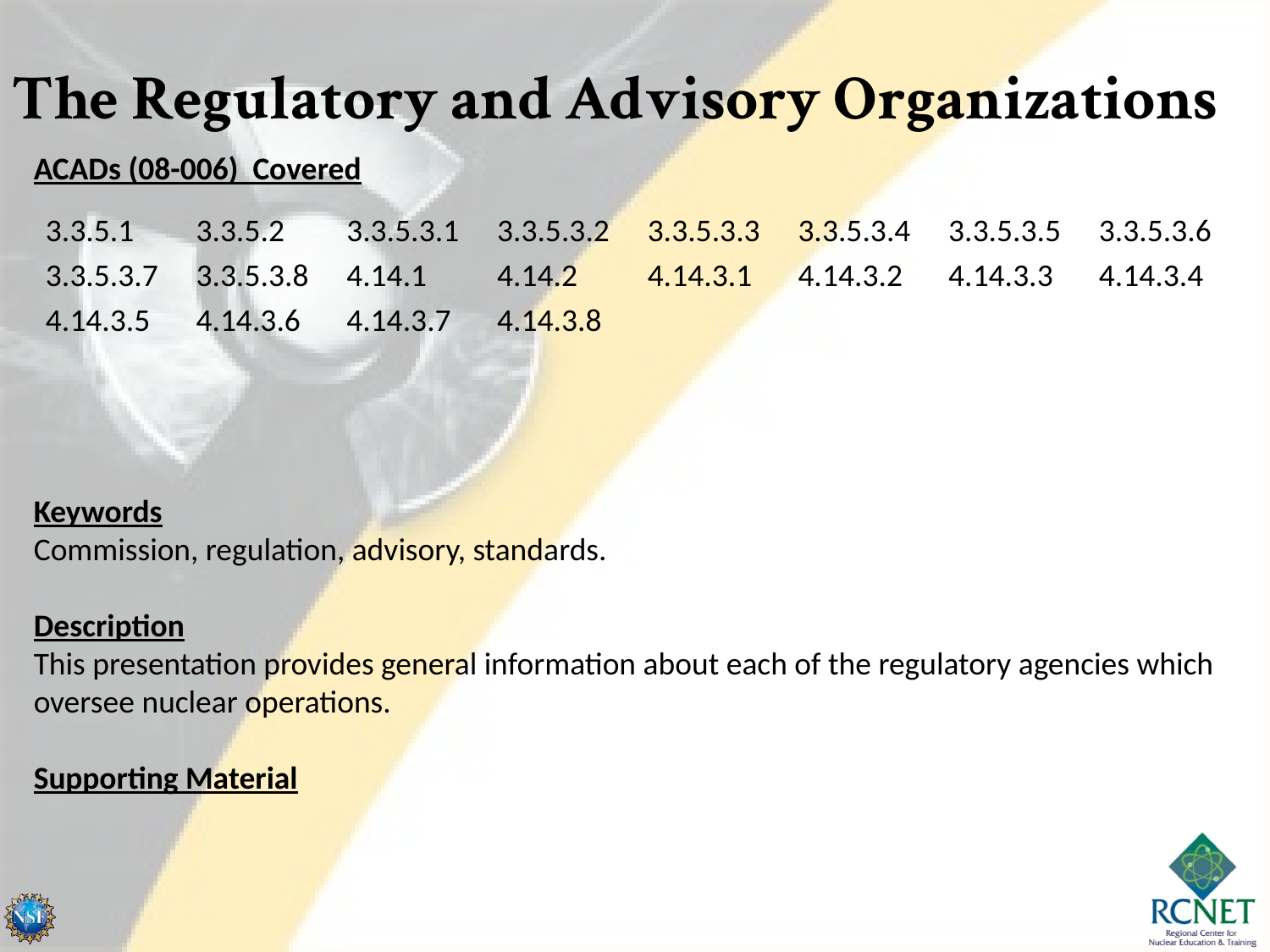

The Regulatory and Advisory Organizations
ACADs (08-006)  Covered

Keywords
Commission, regulation, advisory, standards.

Description
This presentation provides general information about each of the regulatory agencies which oversee nuclear operations.

Supporting Material

| 3.3.5.1 | 3.3.5.2 | 3.3.5.3.1 | 3.3.5.3.2 | 3.3.5.3.3 | 3.3.5.3.4 | 3.3.5.3.5 | 3.3.5.3.6 |
| --- | --- | --- | --- | --- | --- | --- | --- |
| 3.3.5.3.7 | 3.3.5.3.8 | 4.14.1 | 4.14.2 | 4.14.3.1 | 4.14.3.2 | 4.14.3.3 | 4.14.3.4 |
| 4.14.3.5 | 4.14.3.6 | 4.14.3.7 | 4.14.3.8 |  |  |  |  |
|  |  |  |  |  |  |  |  |